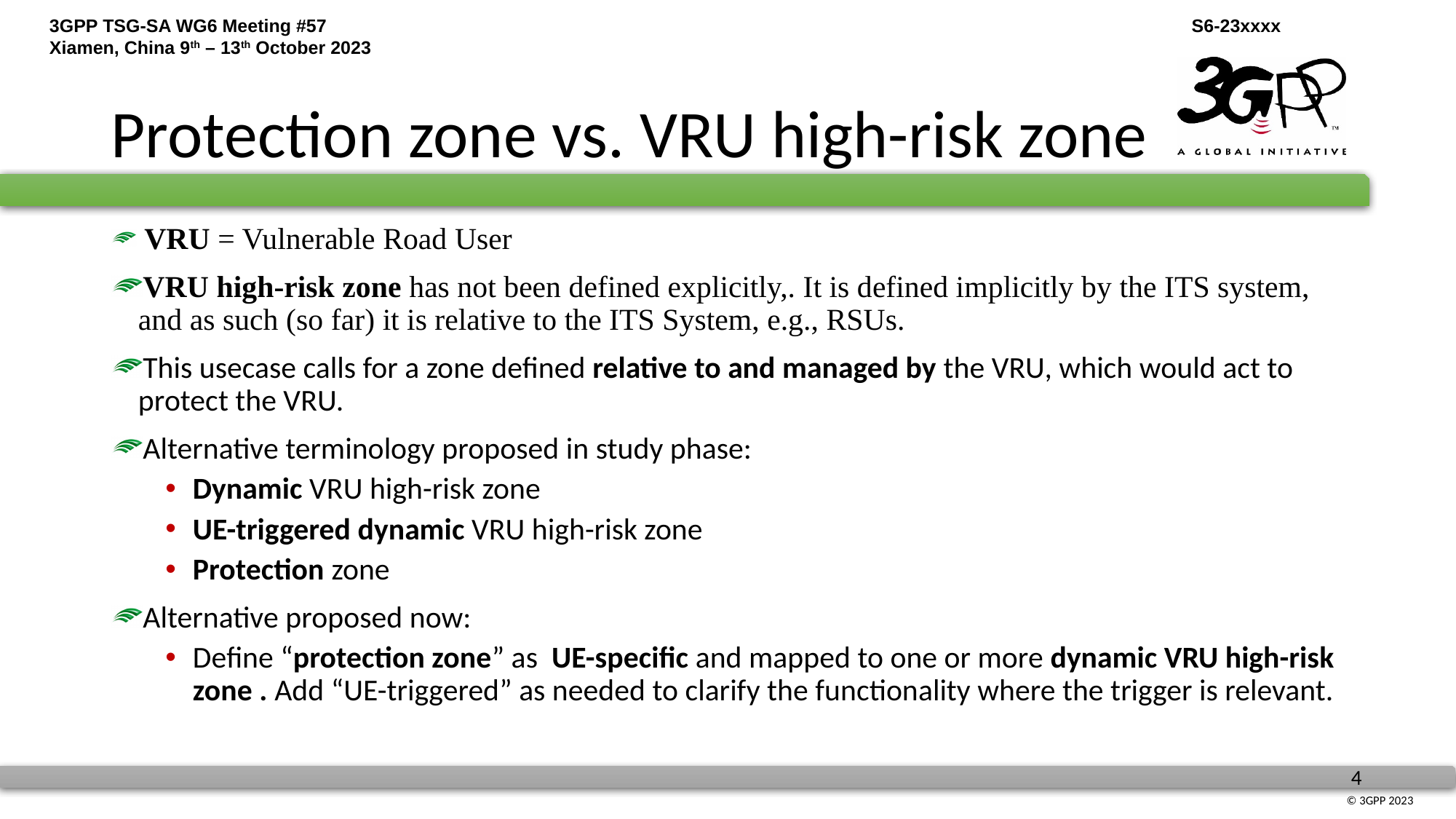

# Protection zone vs. VRU high-risk zone
 VRU = Vulnerable Road User
VRU high-risk zone has not been defined explicitly,. It is defined implicitly by the ITS system, and as such (so far) it is relative to the ITS System, e.g., RSUs.
This usecase calls for a zone defined relative to and managed by the VRU, which would act to protect the VRU.
Alternative terminology proposed in study phase:
Dynamic VRU high-risk zone
UE-triggered dynamic VRU high-risk zone
Protection zone
Alternative proposed now:
Define “protection zone” as  UE-specific and mapped to one or more dynamic VRU high-risk zone . Add “UE-triggered” as needed to clarify the functionality where the trigger is relevant.